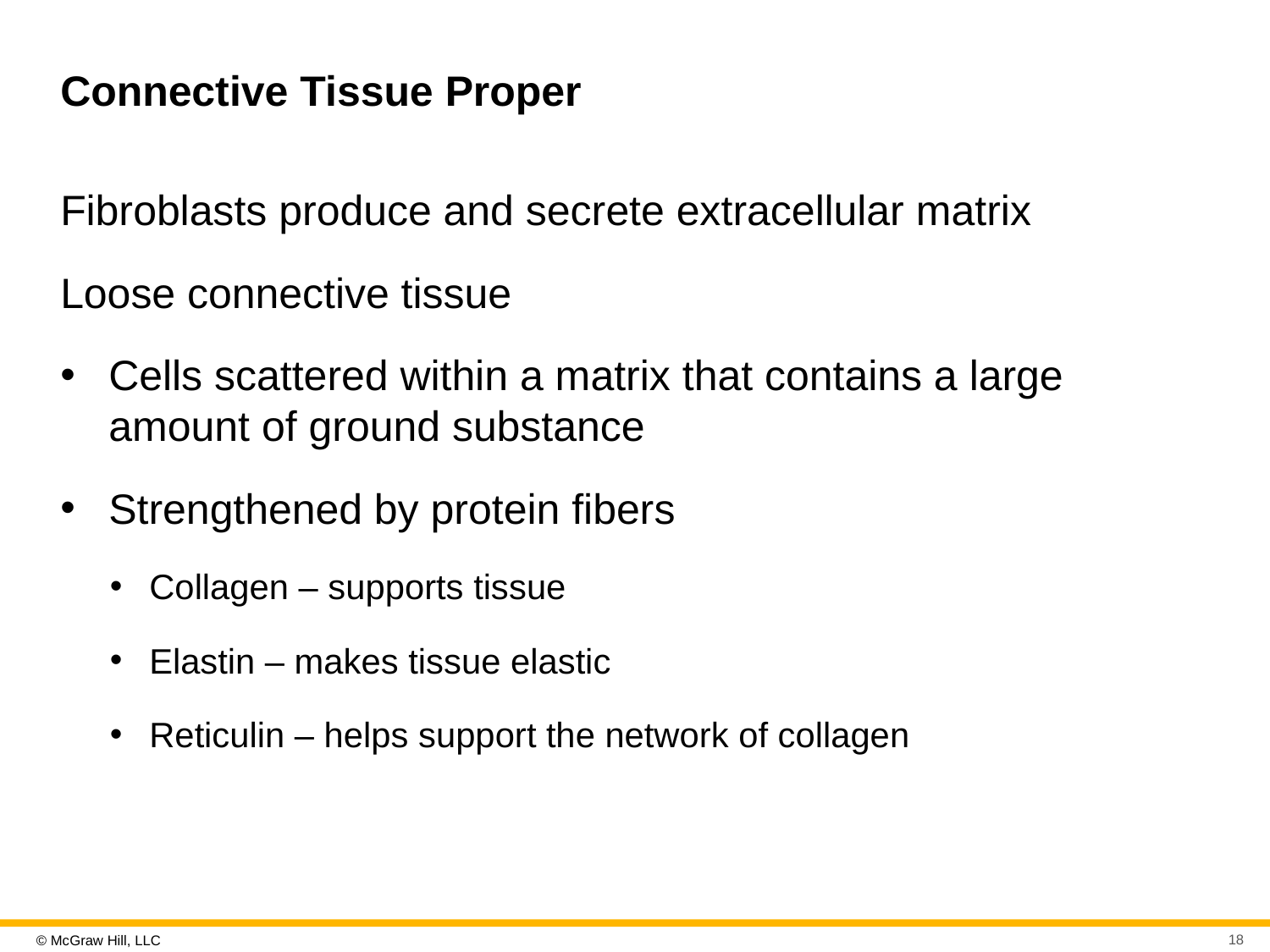

# Connective Tissue Proper
Fibroblasts produce and secrete extracellular matrix
Loose connective tissue
Cells scattered within a matrix that contains a large amount of ground substance
Strengthened by protein fibers
Collagen – supports tissue
Elastin – makes tissue elastic
Reticulin – helps support the network of collagen
18